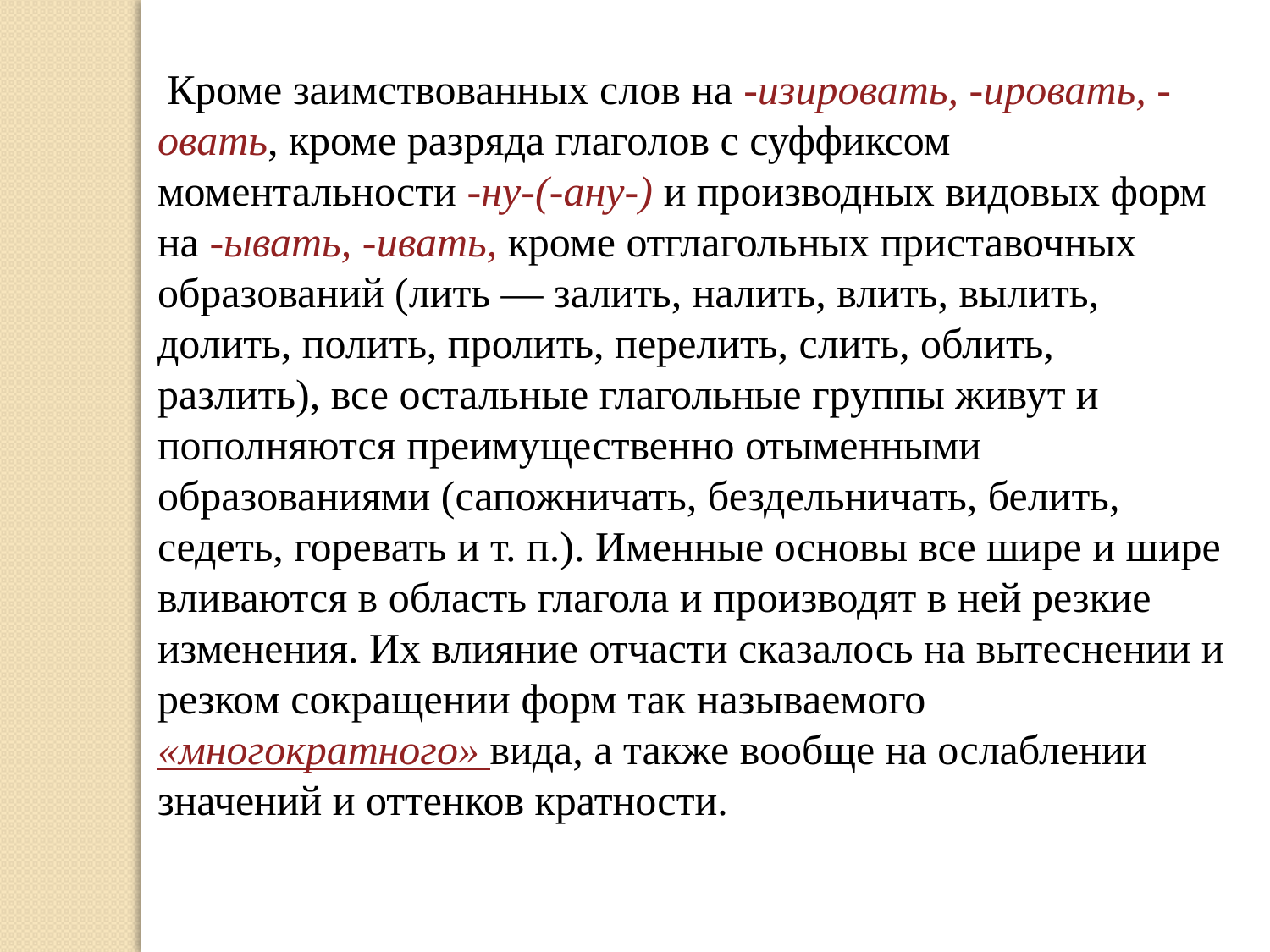

Кроме заимствованных слов на -изировать, -ировать, -овать, кроме разряда глаголов с суффиксом моментальности -ну-(-ану-) и производных видовых форм на -ывать, -ивать, кроме отглагольных приставочных образований (лить — залить, налить, влить, вылить, долить, полить, пролить, перелить, слить, облить, разлить), все остальные глагольные группы живут и пополняются преимущественно отыменными образованиями (сапожничать, бездельничать, белить, седеть, горевать и т. п.). Именные основы все шире и шире вливаются в область глагола и производят в ней резкие изменения. Их влияние отчасти сказалось на вытеснении и резком сокращении форм так называемого «многократного» вида, а также вообще на ослаблении значений и оттенков кратности.